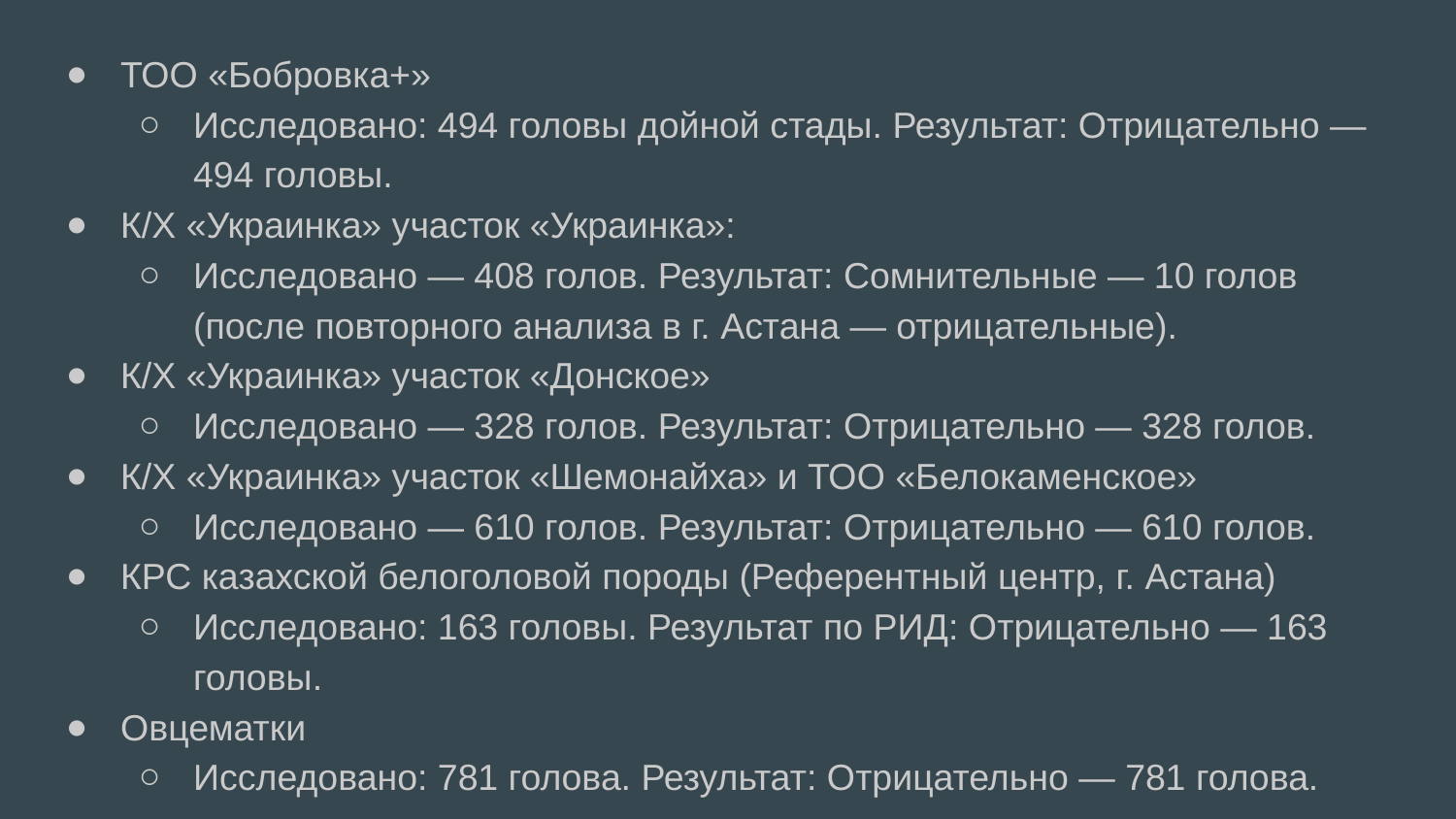

ТОО «Бобровка+»
Исследовано: 494 головы дойной стады. Результат: Отрицательно — 494 головы.
К/Х «Украинка» участок «Украинка»:
Исследовано — 408 голов. Результат: Сомнительные — 10 голов (после повторного анализа в г. Астана — отрицательные).
К/Х «Украинка» участок «Донское»
Исследовано — 328 голов. Результат: Отрицательно — 328 голов.
К/Х «Украинка» участок «Шемонайха» и ТОО «Белокаменское»
Исследовано — 610 голов. Результат: Отрицательно — 610 голов.
КРС казахской белоголовой породы (Референтный центр, г. Астана)
Исследовано: 163 головы. Результат по РИД: Отрицательно — 163 головы.
Овцематки
Исследовано: 781 голова. Результат: Отрицательно — 781 голова.